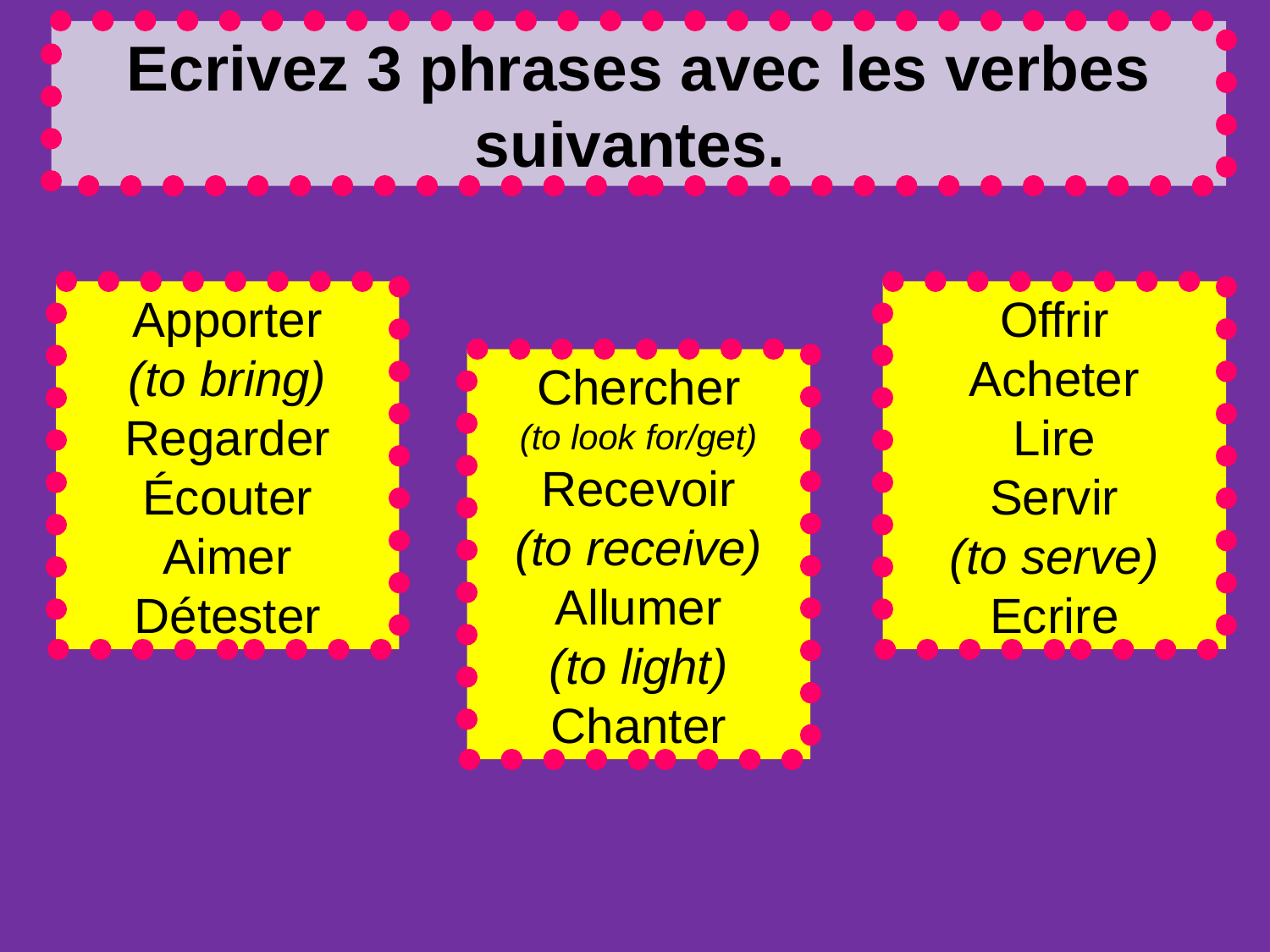

Ecrivez 3 phrases avec les verbes suivantes.
Apporter
(to bring)
Regarder
Écouter
Aimer
Détester
Offrir
Acheter
Lire
Servir
(to serve)
Ecrire
Chercher
(to look for/get)
Recevoir
(to receive)
Allumer
(to light)
Chanter